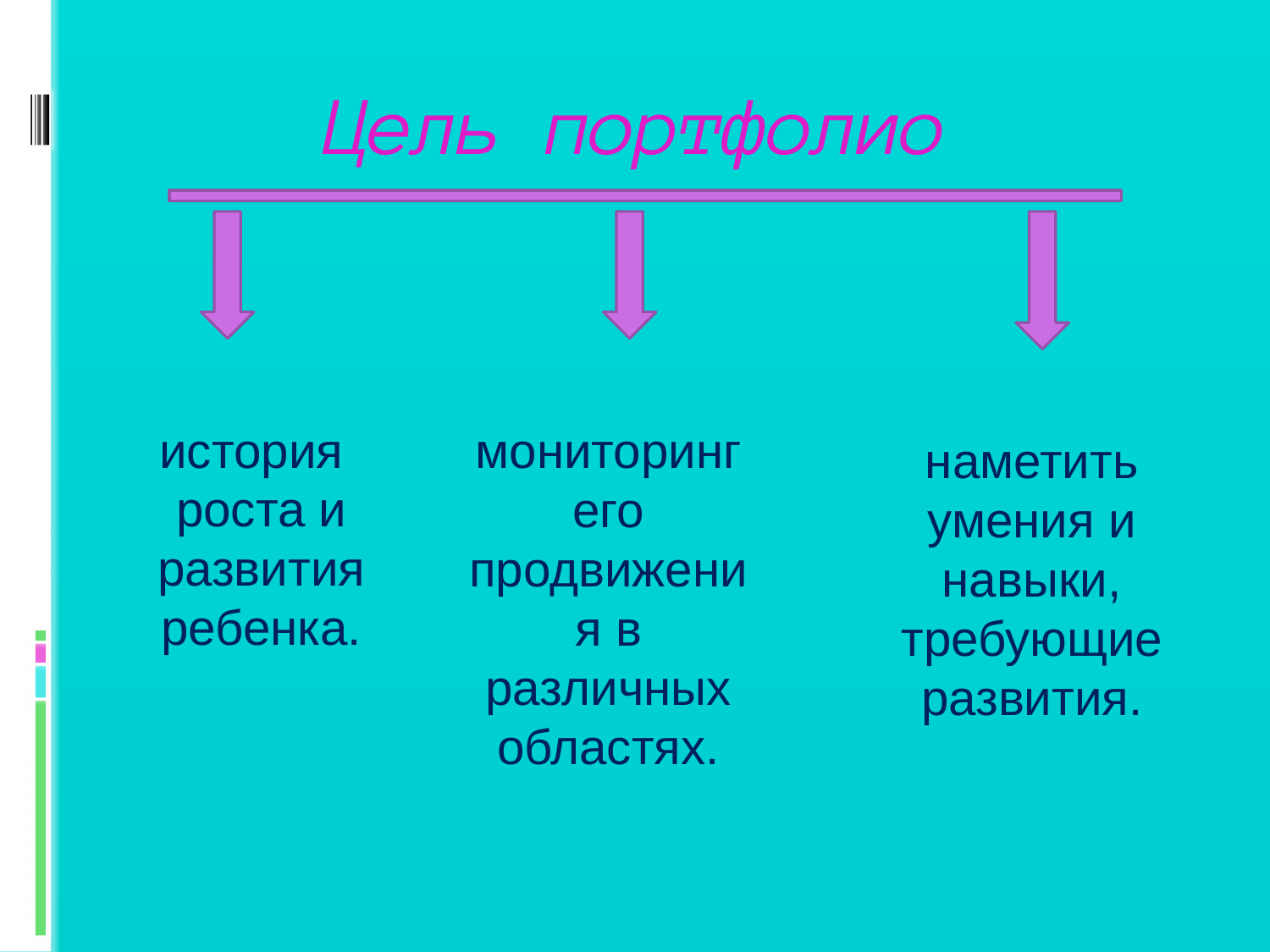

# Цель портфолио

  история роста и развития ребенка.
мониторинг его продвижения в различных областях.
наметить умения и навыки, требующие развития.